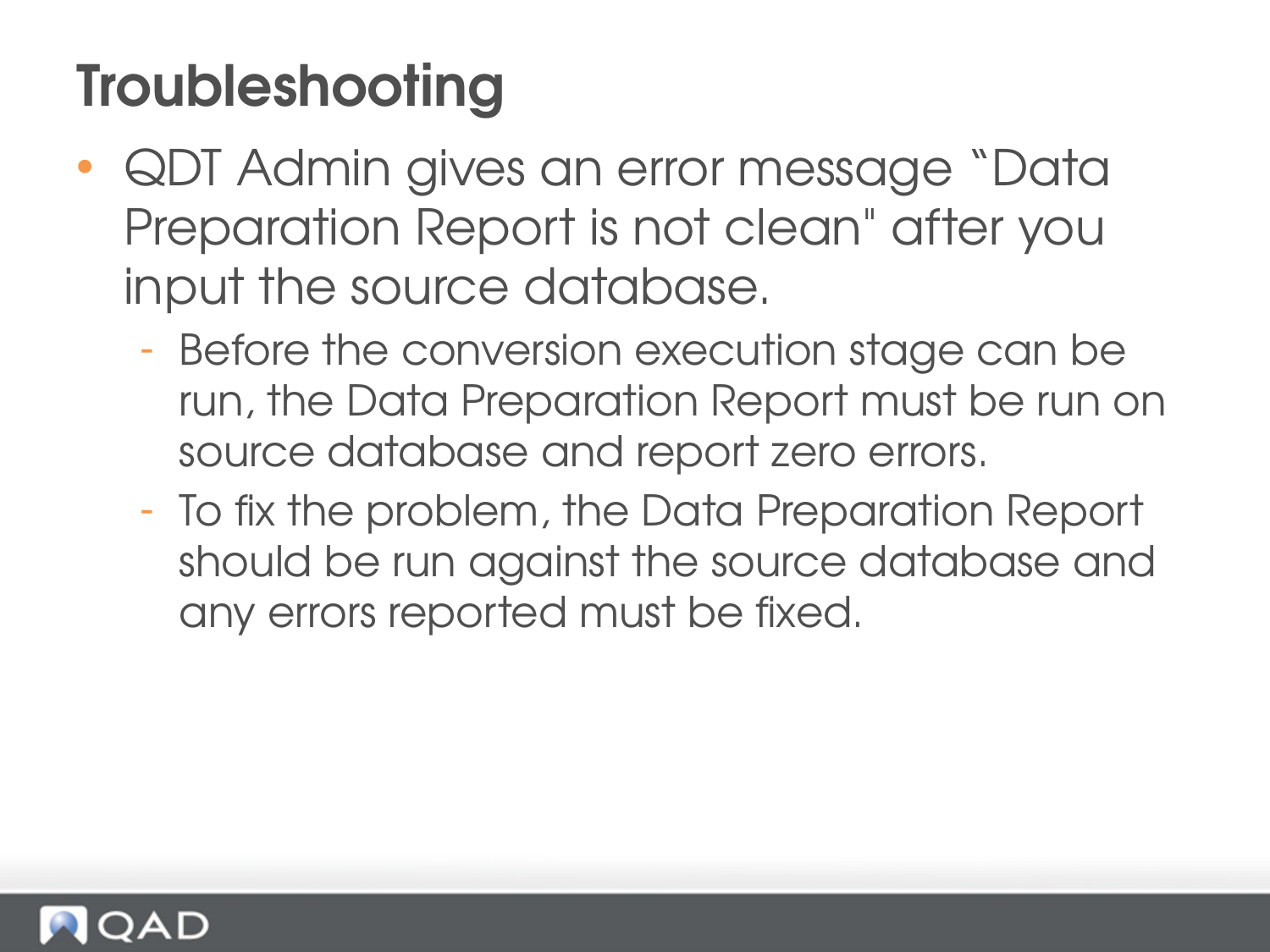

# Troubleshooting
QDT Admin gives an error message “Data Preparation Report is not clean" after you input the source database.
Before the conversion execution stage can be run, the Data Preparation Report must be run on source database and report zero errors.
To fix the problem, the Data Preparation Report should be run against the source database and any errors reported must be fixed.